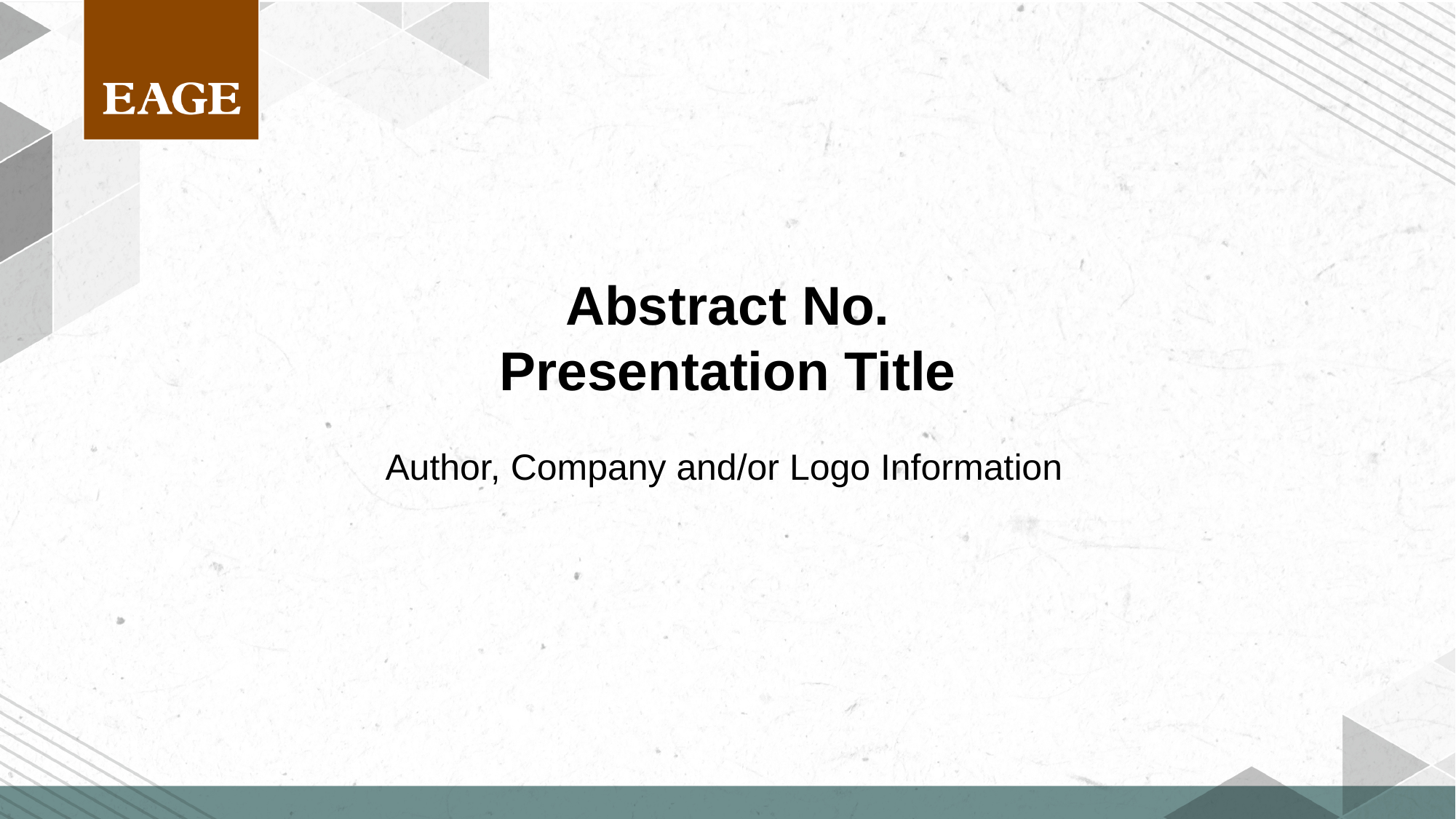

Abstract No.
Presentation Title
Author, Company and/or Logo Information